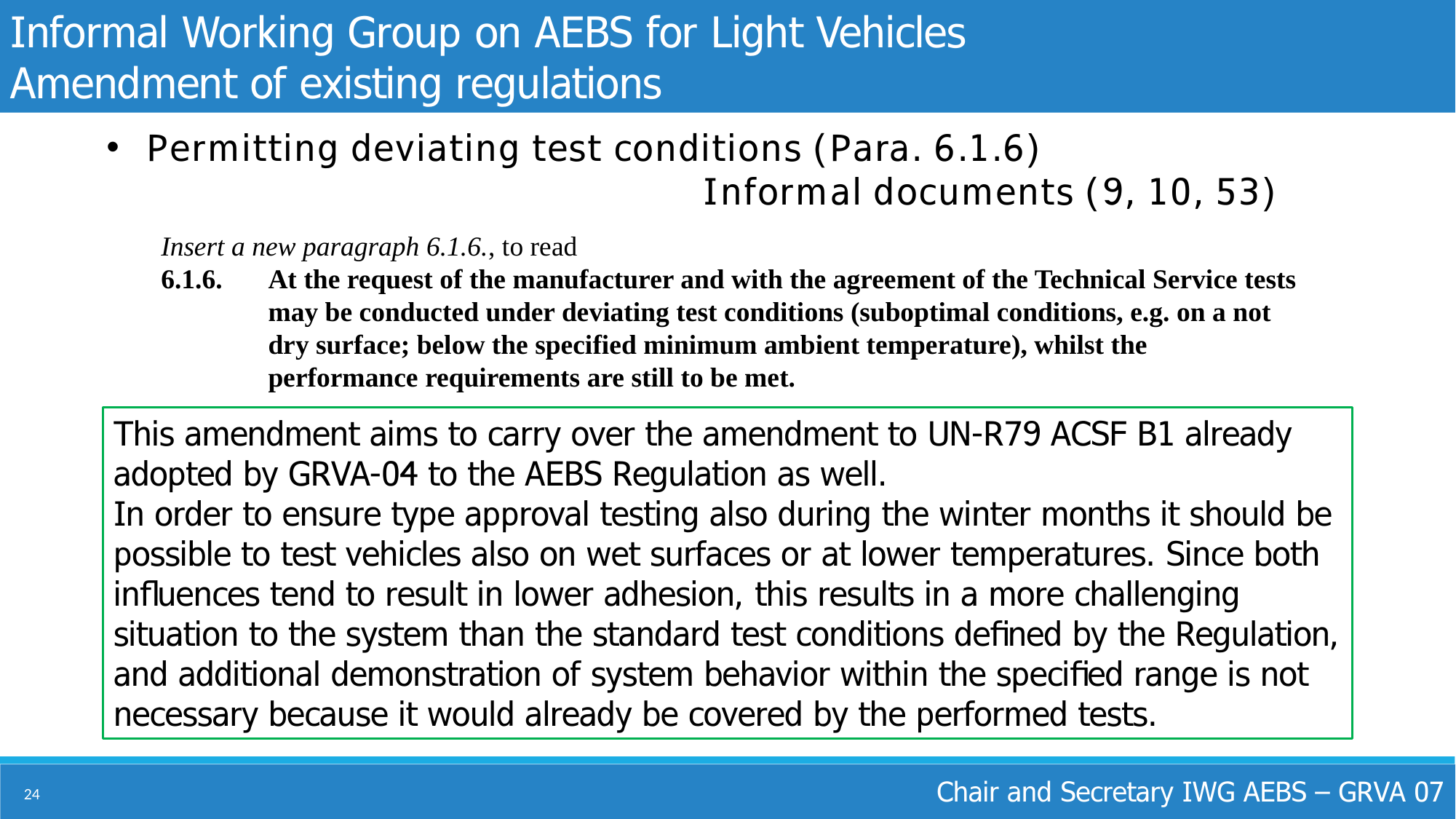

Informal Working Group on AEBS for Light Vehicles
Amendment of existing regulations
Permitting deviating test conditions (Para. 6.1.6)
Informal documents (9, 10, 53)
Insert a new paragraph 6.1.6., to read
6.1.6.	At the request of the manufacturer and with the agreement of the Technical Service tests may be conducted under deviating test conditions (suboptimal conditions, e.g. on a not dry surface; below the specified minimum ambient temperature), whilst the performance requirements are still to be met.
This amendment aims to carry over the amendment to UN-R79 ACSF B1 already adopted by GRVA-04 to the AEBS Regulation as well.
In order to ensure type approval testing also during the winter months it should be possible to test vehicles also on wet surfaces or at lower temperatures. Since both influences tend to result in lower adhesion, this results in a more challenging situation to the system than the standard test conditions defined by the Regulation, and additional demonstration of system behavior within the specified range is not necessary because it would already be covered by the performed tests.
Chair and Secretary IWG AEBS – GRVA 07
24